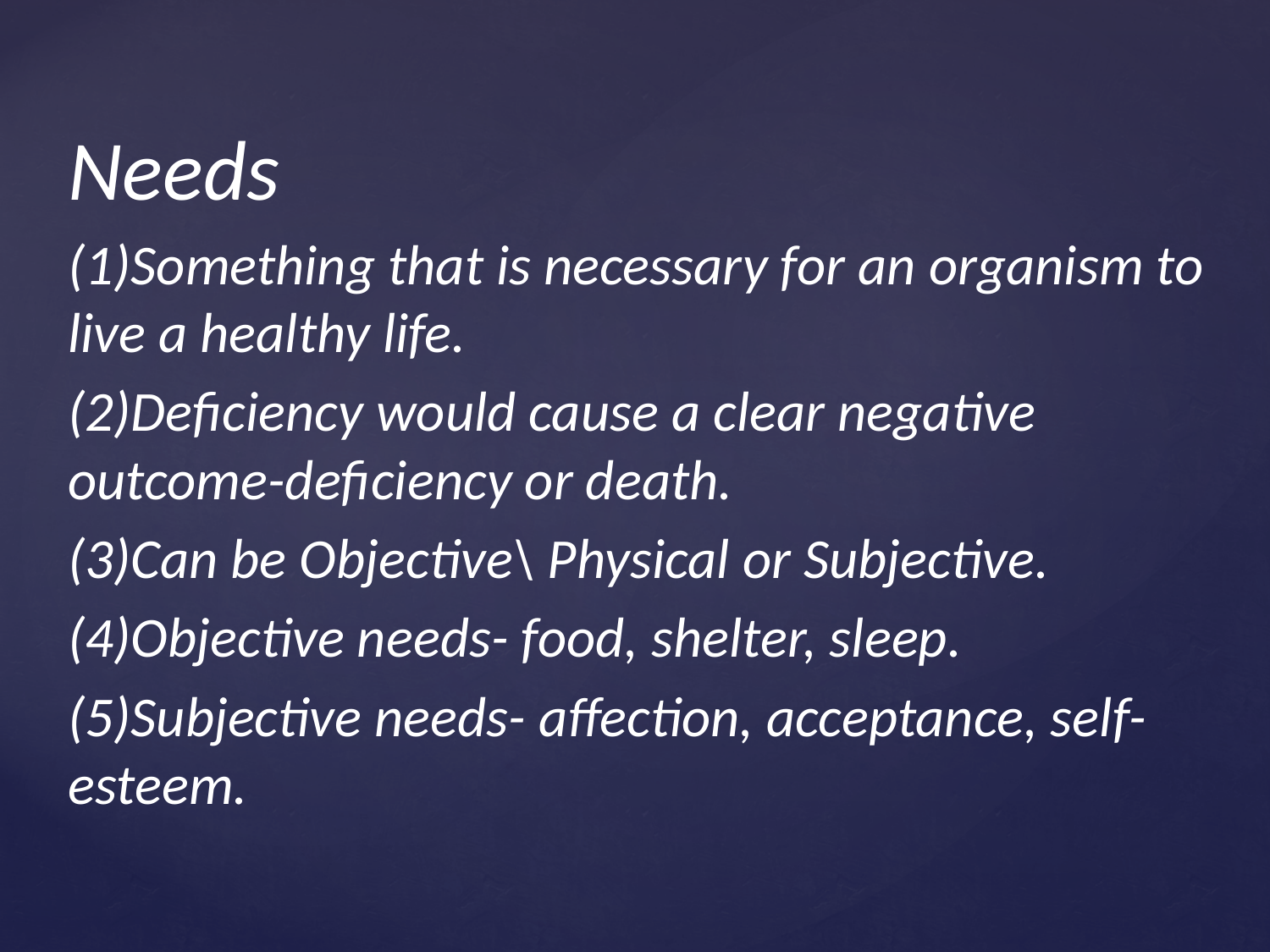

Needs
(1)Something that is necessary for an organism to live a healthy life.
(2)Deficiency would cause a clear negative outcome-deficiency or death.
(3)Can be Objective\ Physical or Subjective.
(4)Objective needs- food, shelter, sleep.
(5)Subjective needs- affection, acceptance, self-esteem.